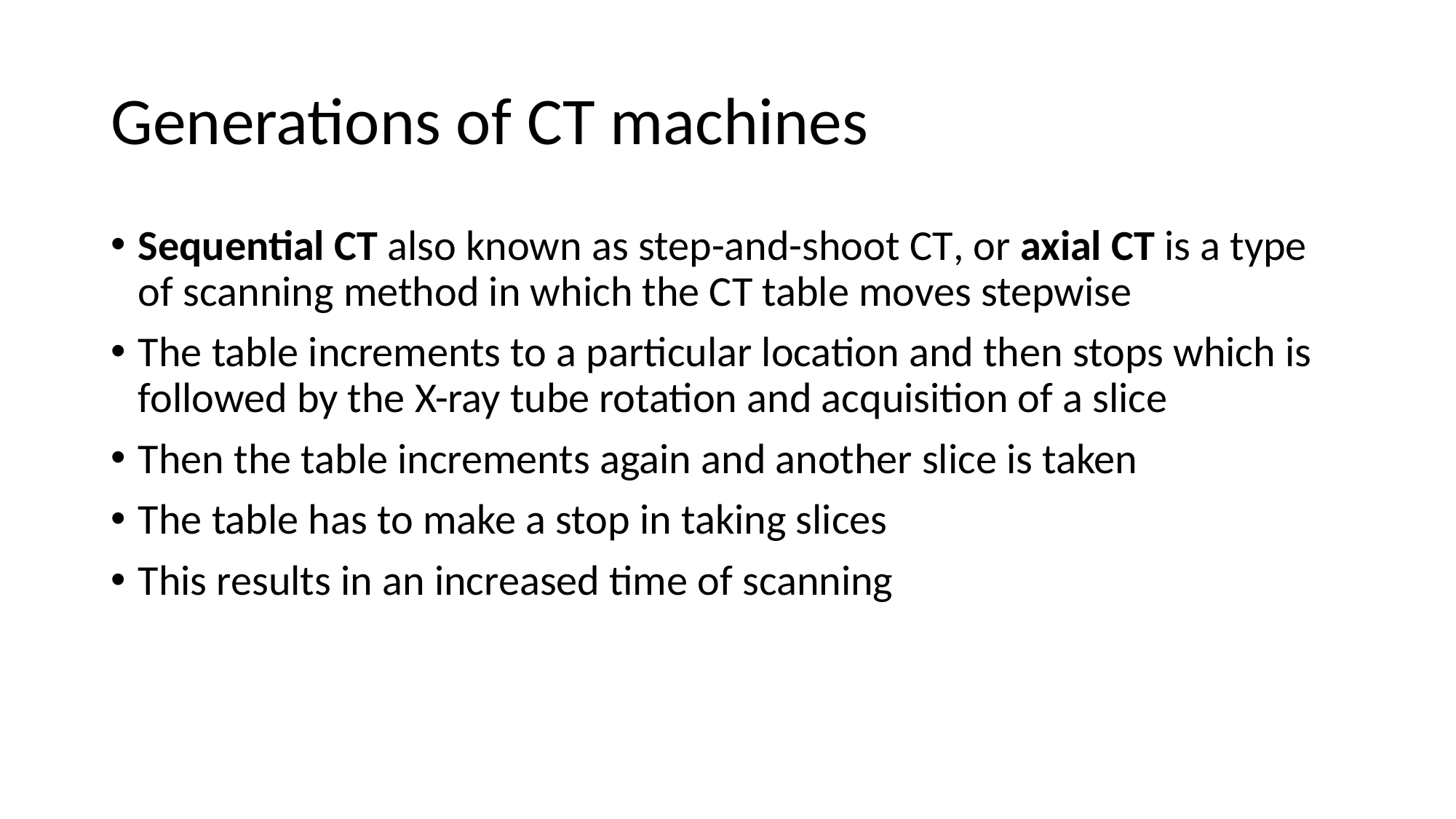

# Generations of CT machines
Sequential CT also known as step-and-shoot CT, or axial CT is a type of scanning method in which the CT table moves stepwise
The table increments to a particular location and then stops which is followed by the X-ray tube rotation and acquisition of a slice
Then the table increments again and another slice is taken
The table has to make a stop in taking slices
This results in an increased time of scanning